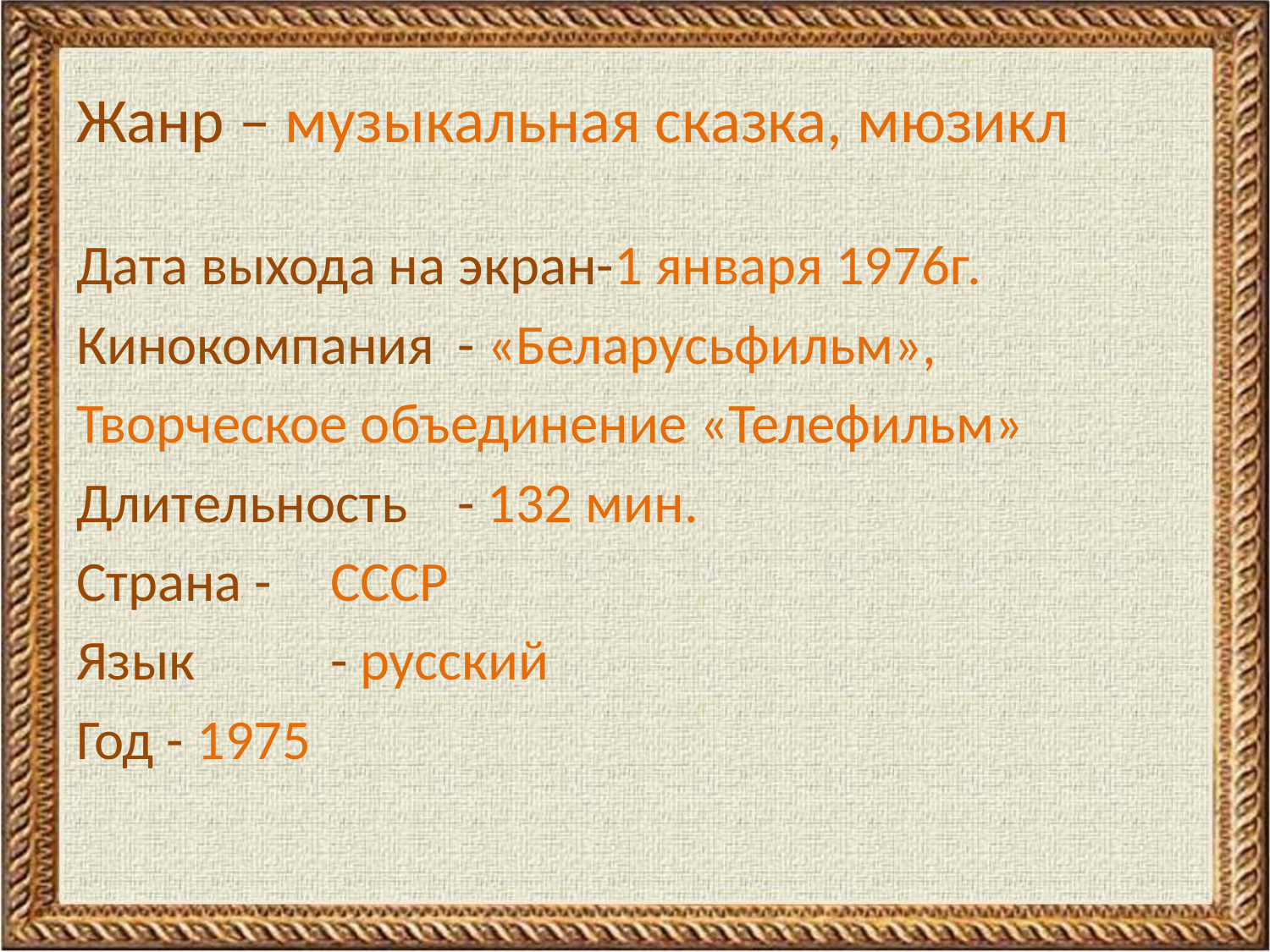

# Жанр – музыкальная сказка, мюзикл
Дата выхода на экран-1 января 1976г.
Кинокомпания 	- «Беларусьфильм»,
Творческое объединение «Телефильм»
Длительность 	- 132 мин.
Страна -	СССР
Язык 	- русский
Год - 1975